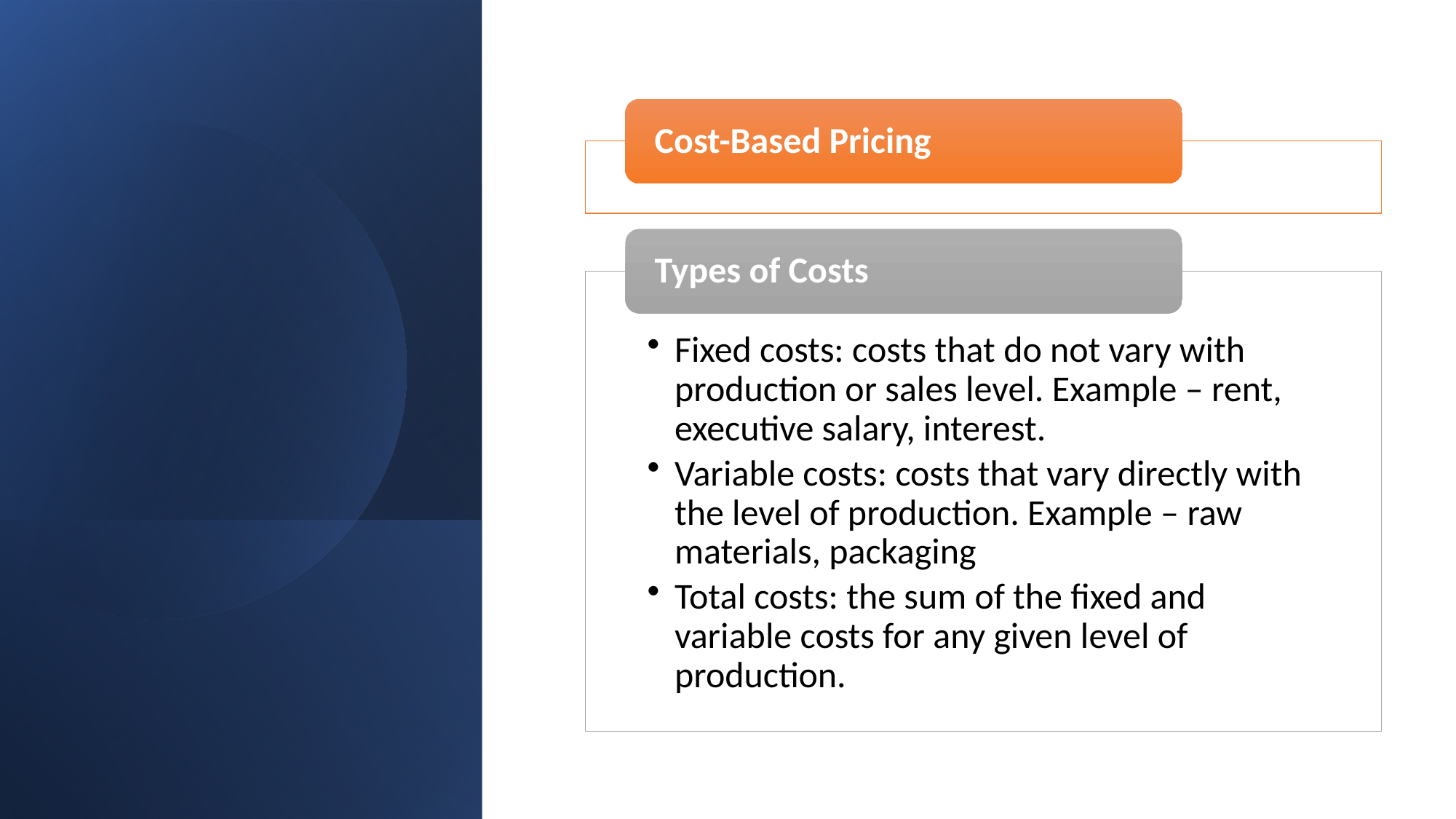

Cost-Based Pricing
Fixed costs: costs that do not vary with production or sales level. Example – rent, executive salary, interest.
Variable costs: costs that vary directly with the level of production. Example – raw materials, packaging
Total costs: the sum of the fixed and variable costs for any given level of production.
Types of Costs